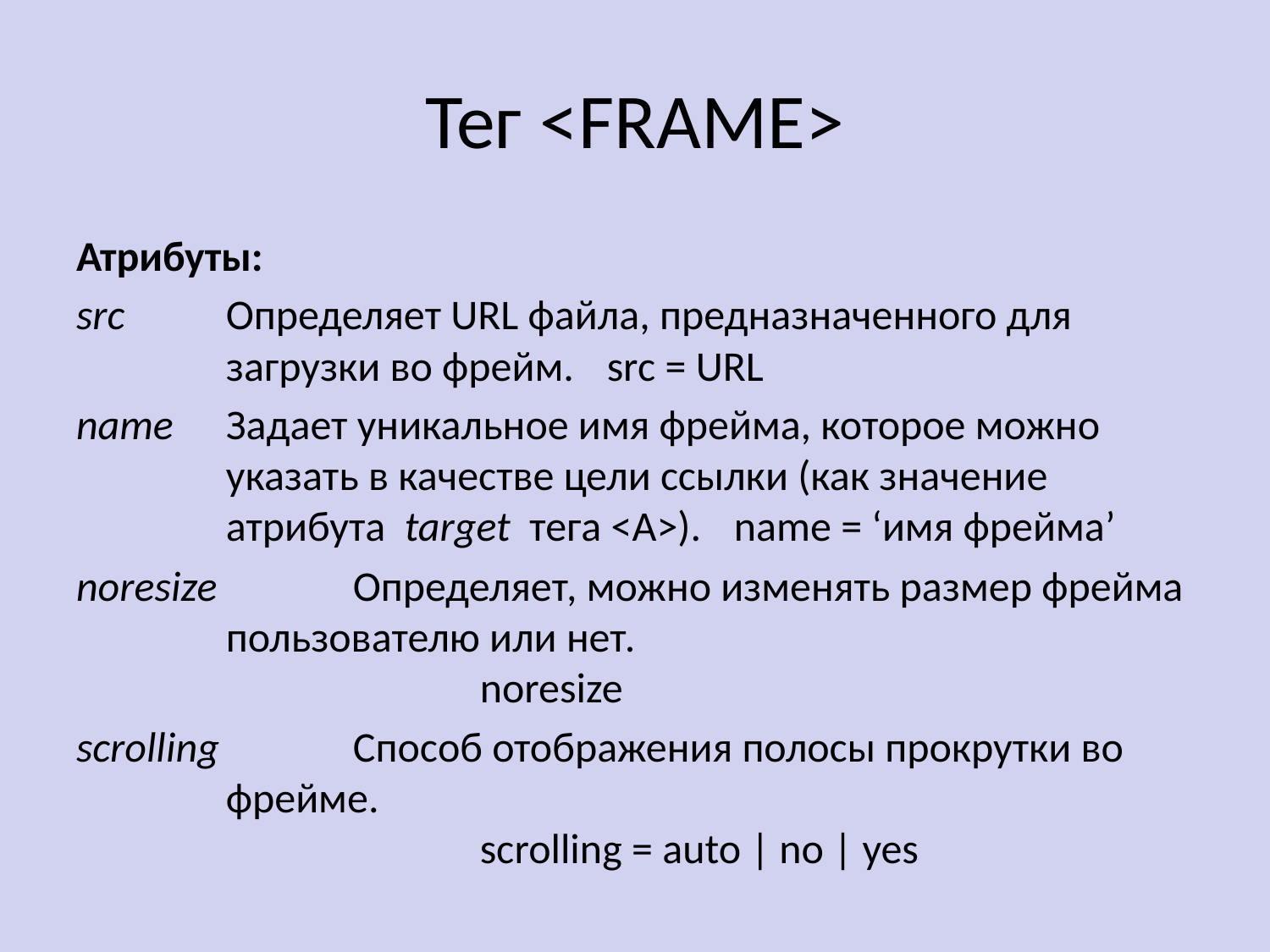

# Тег <FRAME>
Атрибуты:
src 	Определяет URL файла, предназначенного для загрузки во фрейм.  	src = URL
name 	Задает уникальное имя фрейма, которое можно указать в качестве цели ссылки (как значение атрибута  target  тега <A>).  	name = ‘имя фрейма’
noresize 	Определяет, можно изменять размер фрейма пользователю или нет.
 		noresize
scrolling 	Способ отображения полосы прокрутки во фрейме.
 		scrolling = auto | no | yes